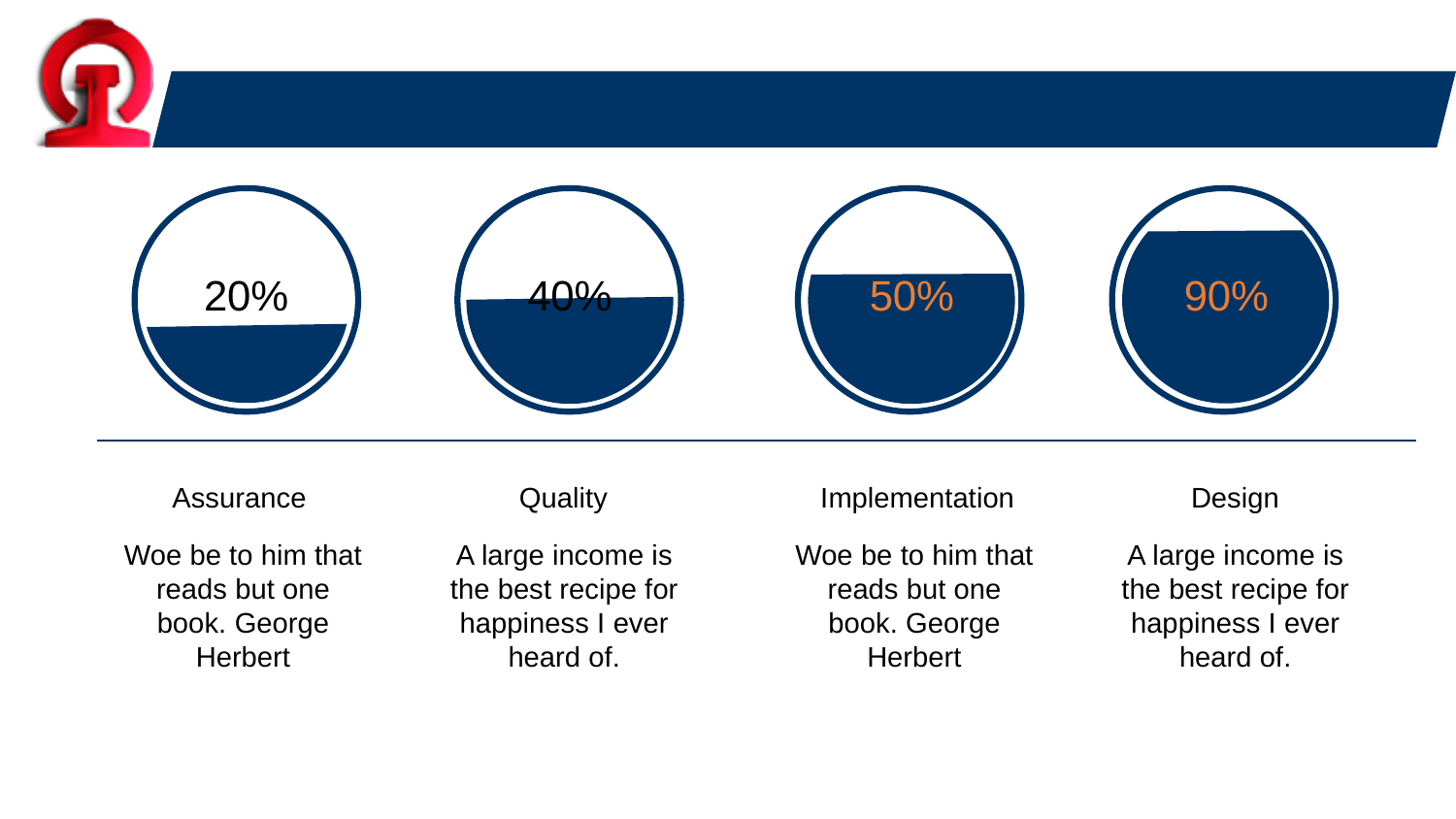

#

20%

40%

50%

90%
Assurance
Woe be to him that reads but one book. George Herbert
Implementation
Woe be to him that reads but one book. George Herbert
Quality
A large income is the best recipe for happiness I ever heard of.
Design
A large income is the best recipe for happiness I ever heard of.